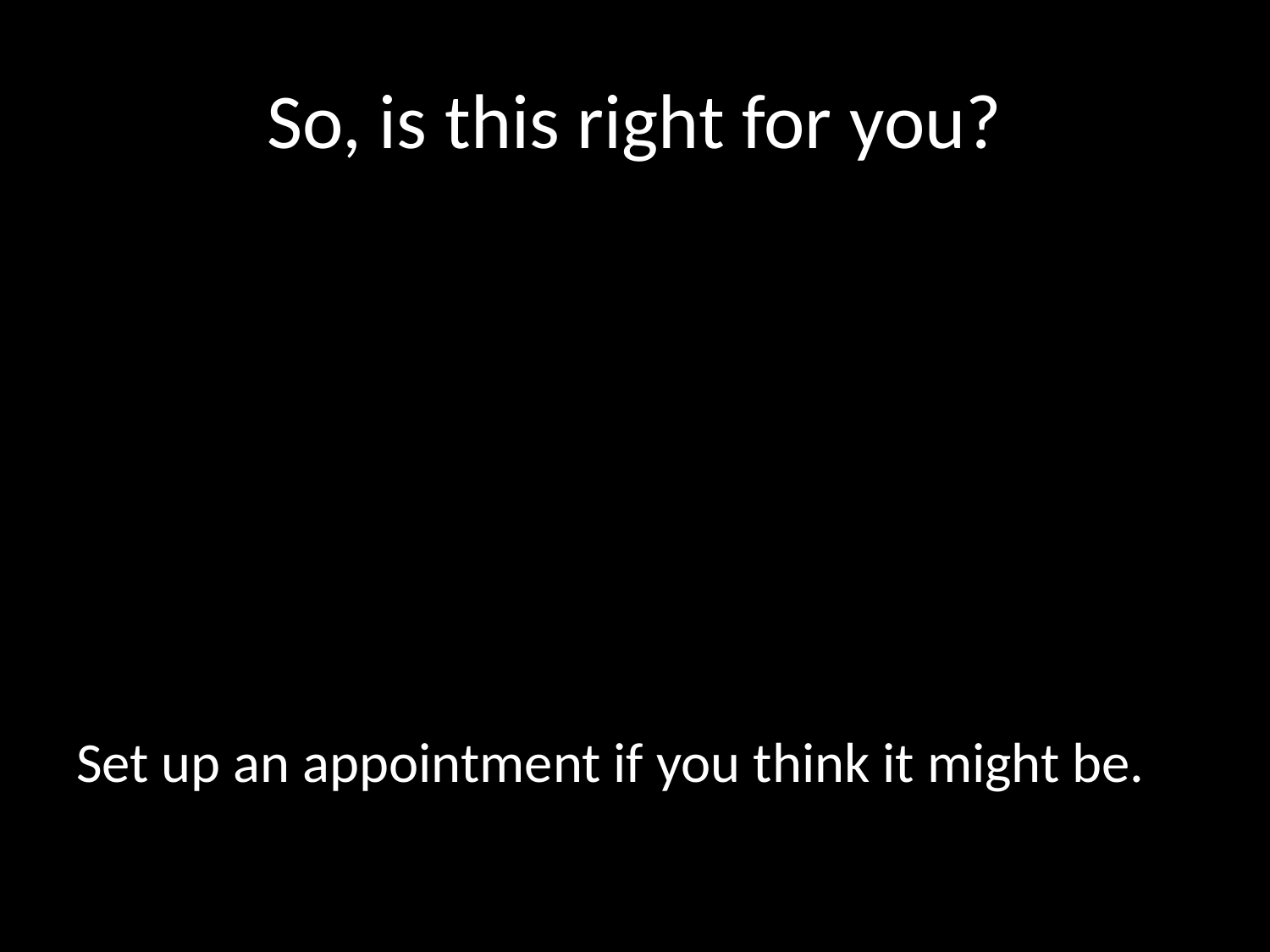

# So, is this right for you?
Set up an appointment if you think it might be.